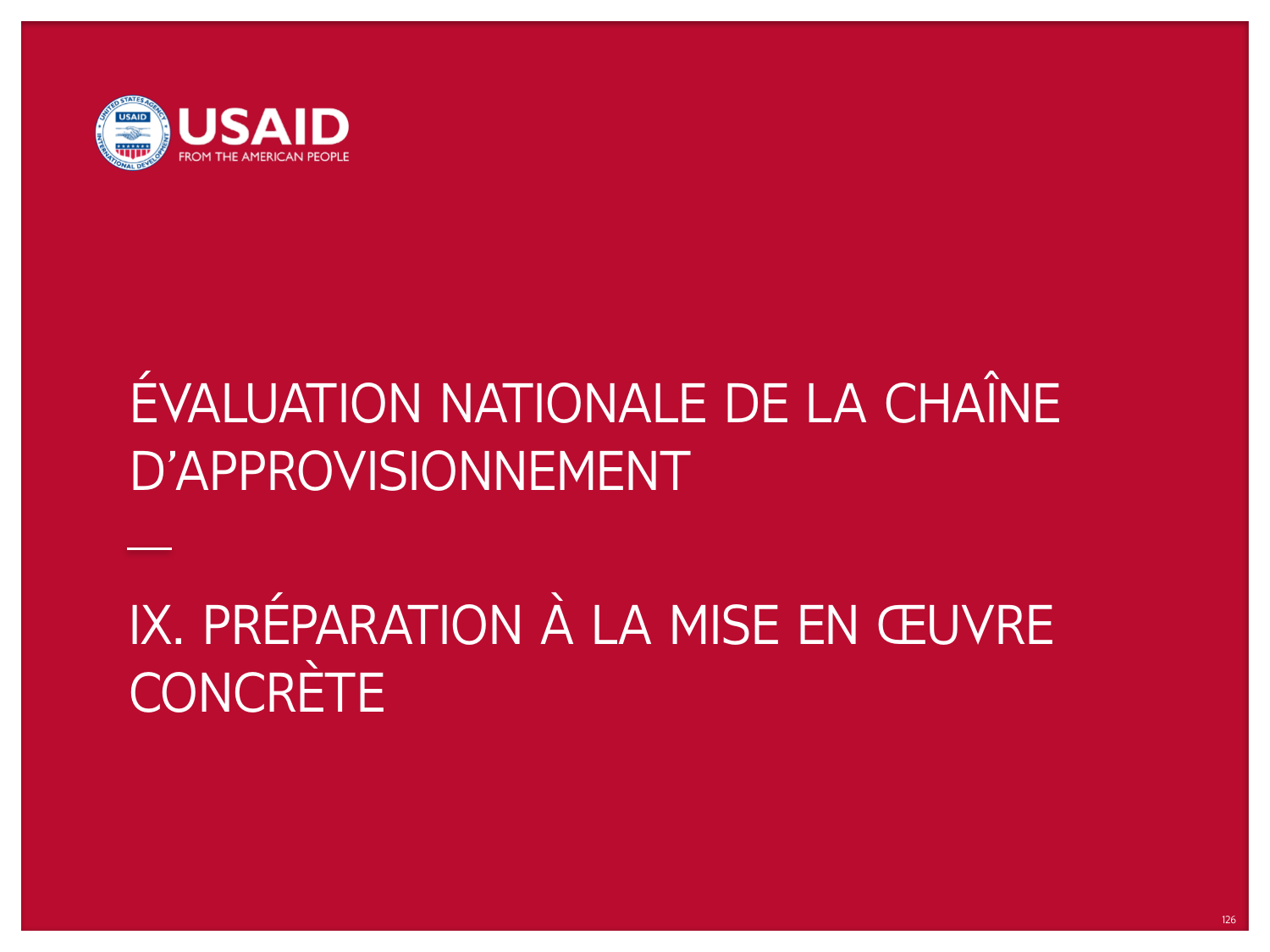

# IX. PRÉPARATION À LA MISE EN ŒUVRE CONCRÈTE
126